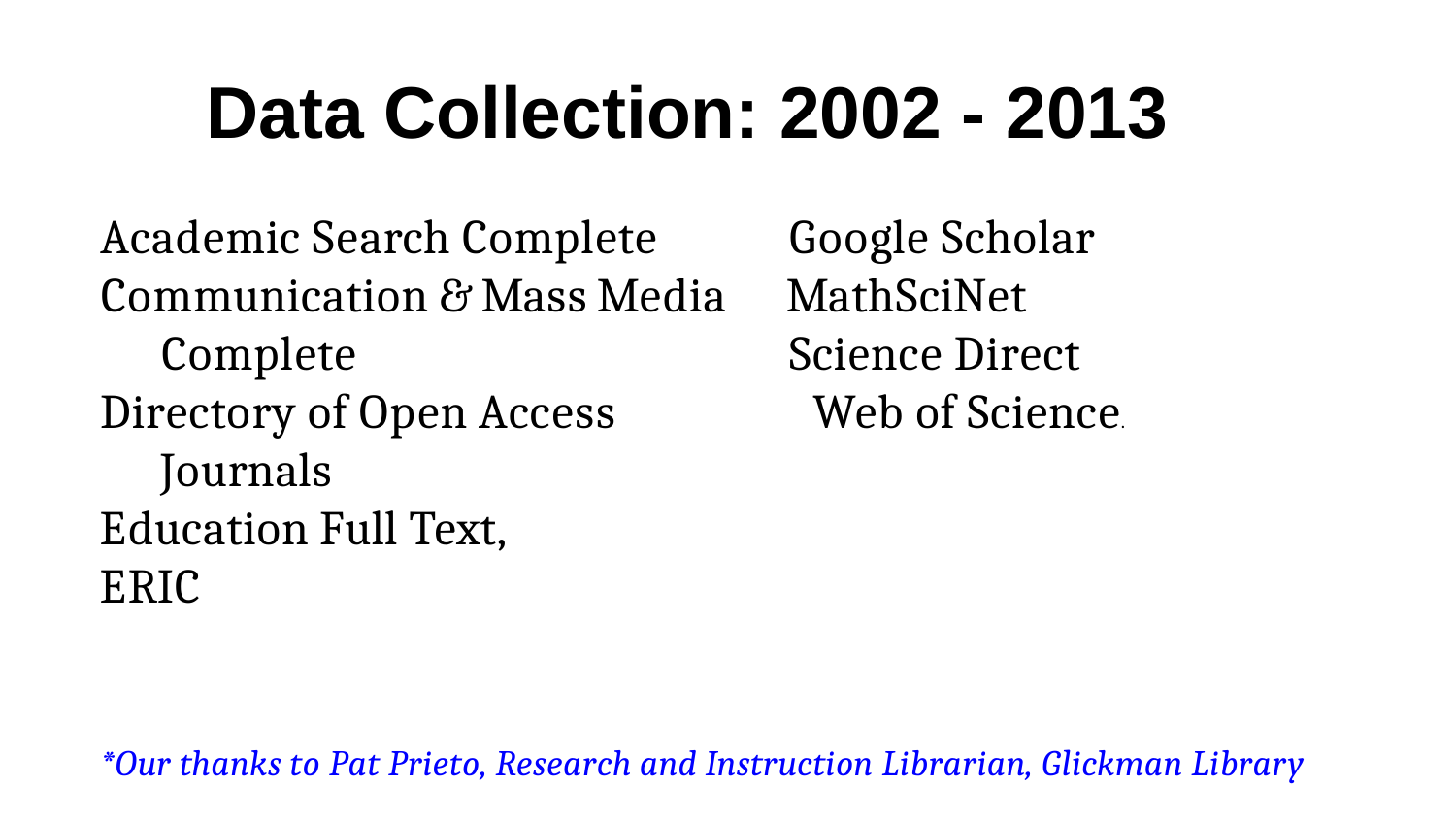

# Data Collection: 2002 - 2013
Academic Search Complete
Communication & Mass Media Complete
Directory of Open Access Journals
Education Full Text,
ERIC

Google Scholar
MathSciNet
Science Direct
Web of Science.

*Our thanks to Pat Prieto, Research and Instruction Librarian, Glickman Library